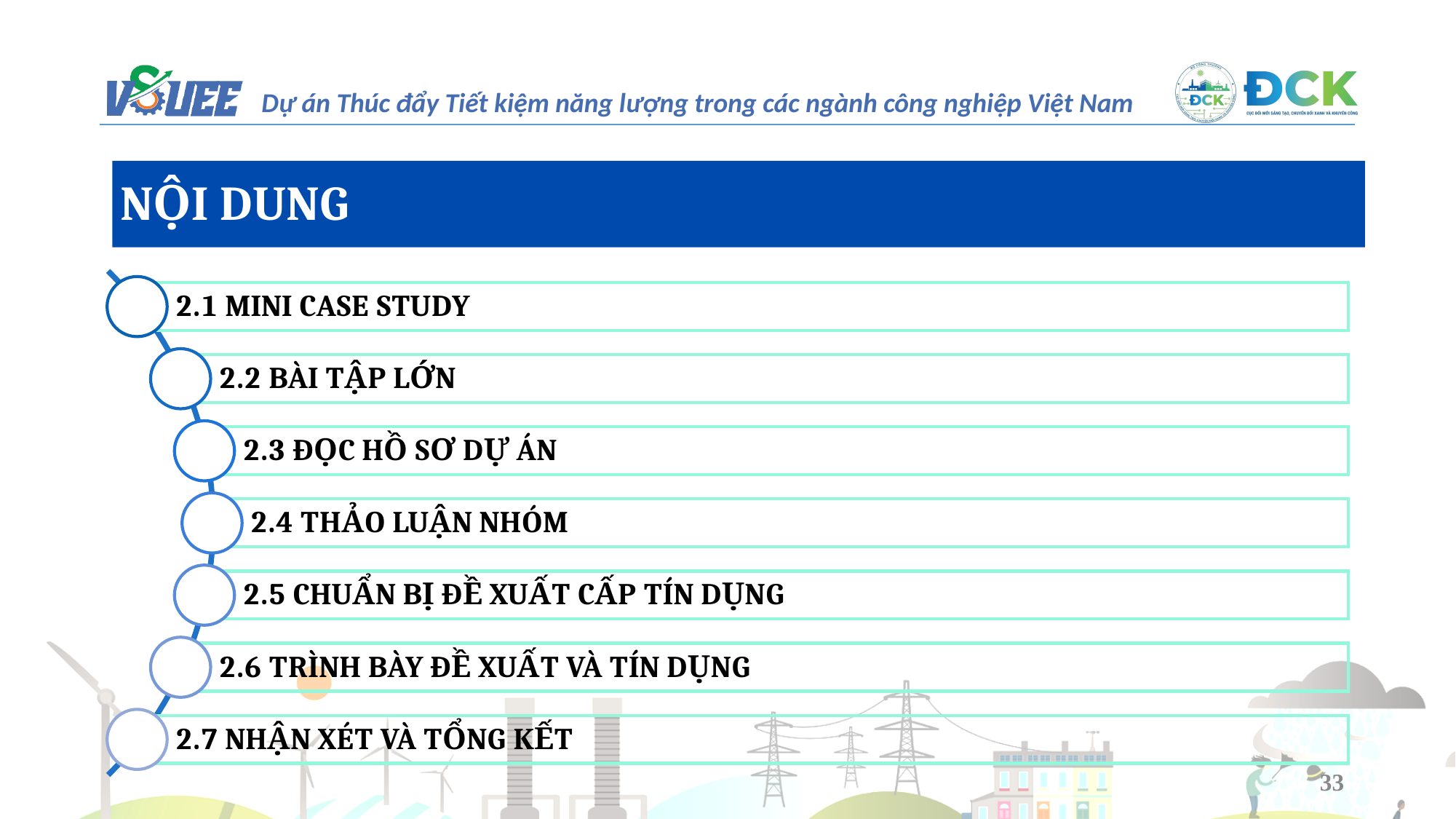

NỘI DUNG

2.1 MINI CASE STUDY

2.2 BÀI TẬP LỚN

2.3 ĐỌC HỒ SƠ DỰ ÁN

2.4 THẢO LUẬN NHÓM

2.5 CHUẨN BỊ ĐỀ XUẤT CẤP TÍN DỤNG

2.6 TRÌNH BÀY ĐỀ XUẤT VÀ TÍN DỤNG

2.7 NHẬN XÉT VÀ TỔNG KẾT
33